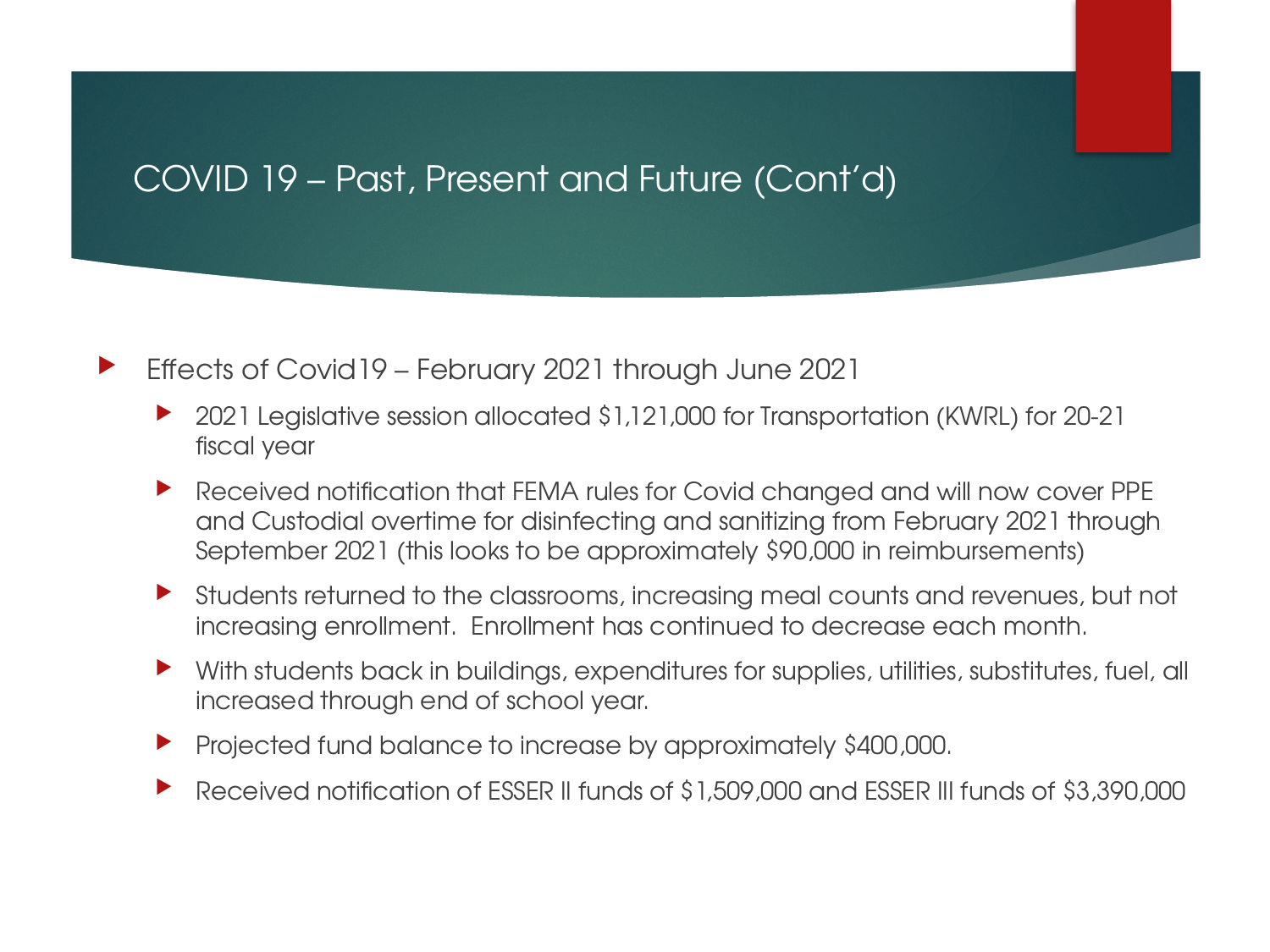

# COVID 19 – Past, Present and Future (Cont’d)
Effects of Covid19 – February 2021 through June 2021
2021 Legislative session allocated $1,121,000 for Transportation (KWRL) for 20-21 fiscal year
Received notification that FEMA rules for Covid changed and will now cover PPE and Custodial overtime for disinfecting and sanitizing from February 2021 through September 2021 (this looks to be approximately $90,000 in reimbursements)
Students returned to the classrooms, increasing meal counts and revenues, but not increasing enrollment.  Enrollment has continued to decrease each month.
With students back in buildings, expenditures for supplies, utilities, substitutes, fuel, all increased through end of school year.
Projected fund balance to increase by approximately $400,000.
Received notification of ESSER II funds of $1,509,000 and ESSER III funds of $3,390,000